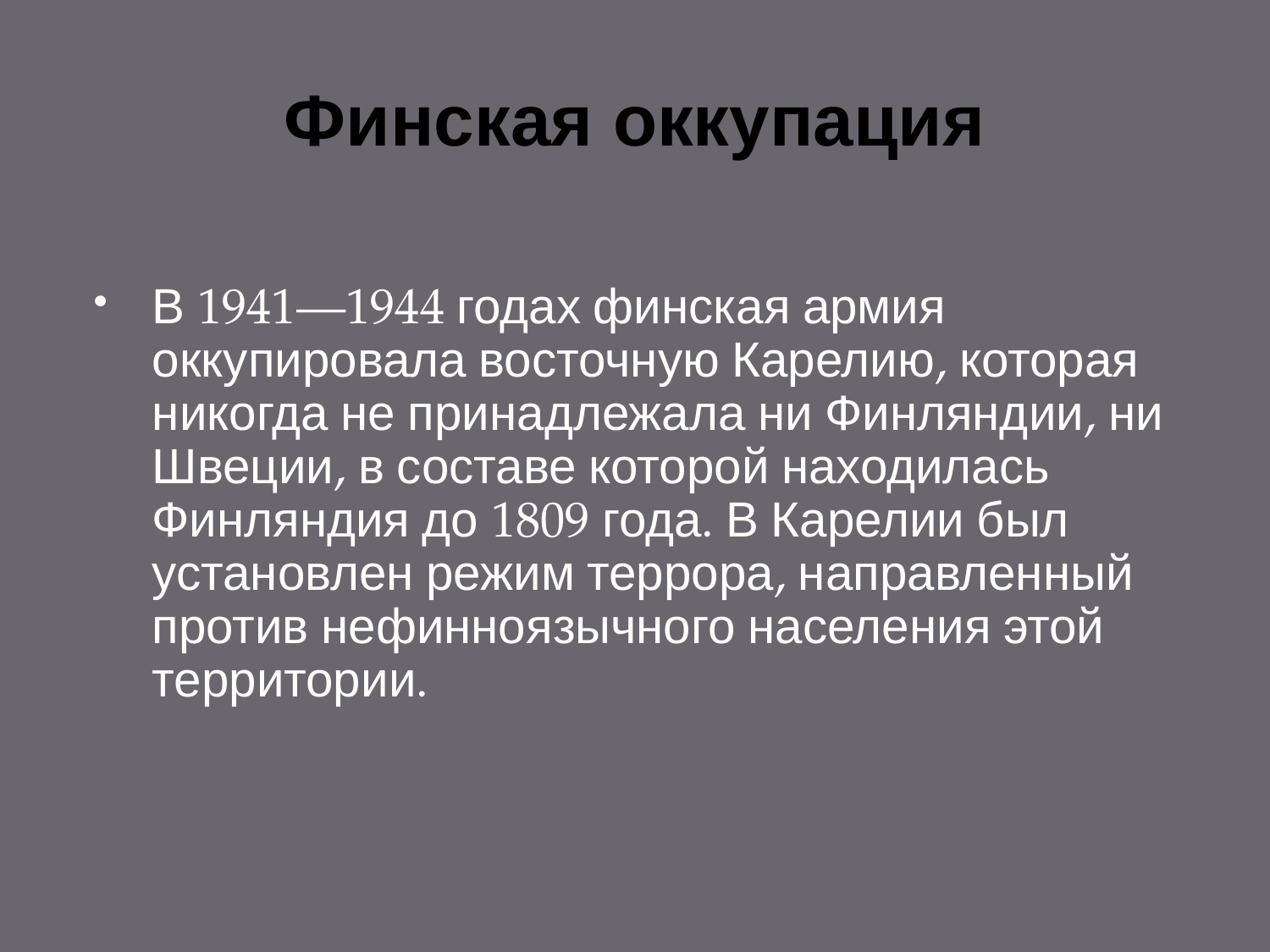

Финская оккупация
В 1941—1944 годах финская армия оккупировала восточную Карелию, которая никогда не принадлежала ни Финляндии, ни Швеции, в составе которой находилась Финляндия до 1809 года. В Карелии был установлен режим террора, направленный против нефинноязычного населения этой территории.